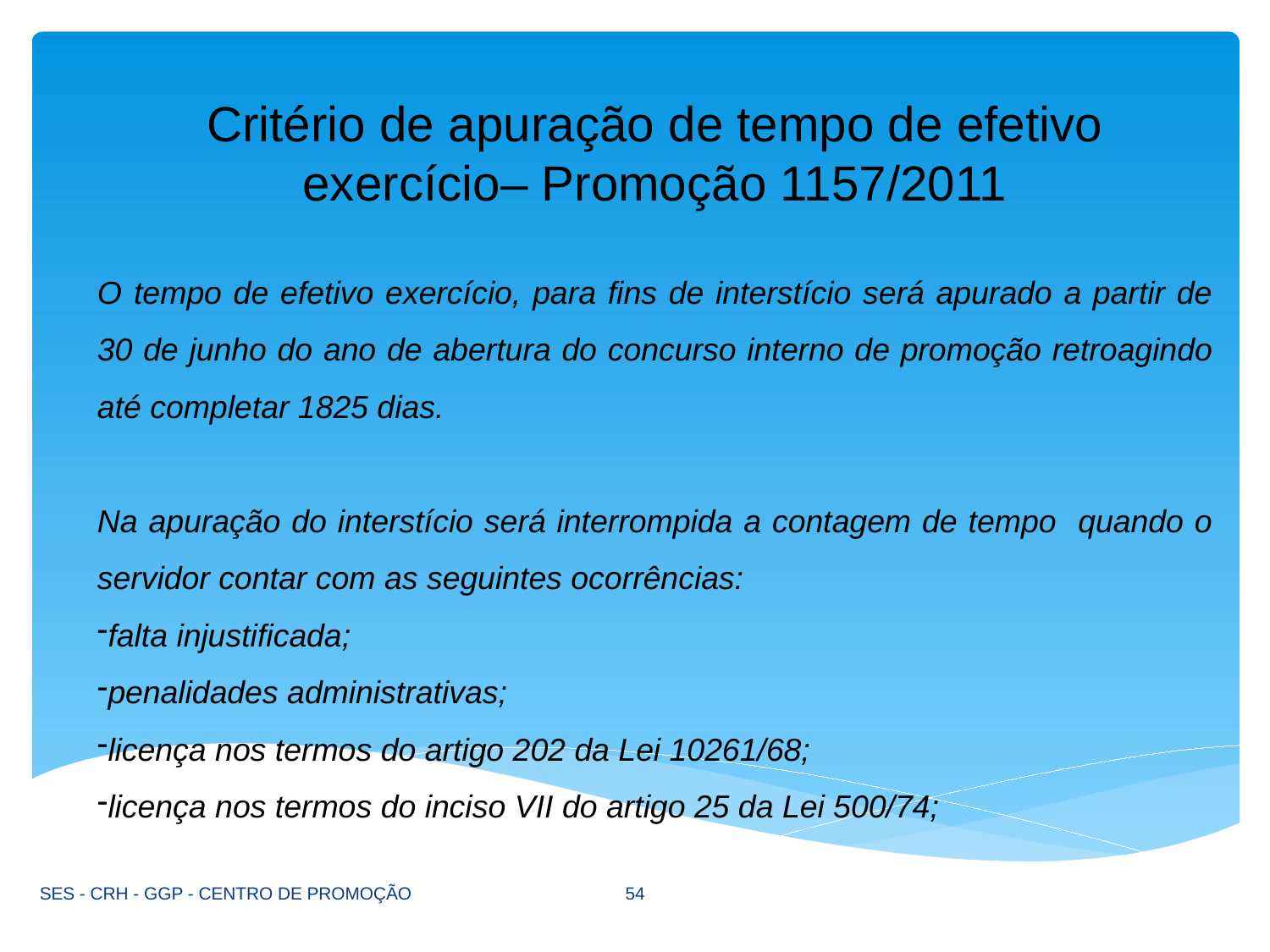

Critério de apuração de tempo de efetivo exercício– Promoção 1157/2011

O tempo de efetivo exercício, para fins de interstício será apurado a partir de 30 de junho do ano de abertura do concurso interno de promoção retroagindo até completar 1825 dias.

Na apuração do interstício será interrompida a contagem de tempo  quando o servidor contar com as seguintes ocorrências:
falta injustificada;
penalidades administrativas;
licença nos termos do artigo 202 da Lei 10261/68;
licença nos termos do inciso VII do artigo 25 da Lei 500/74;

54
SES - CRH - GGP - CENTRO DE PROMOÇÃO